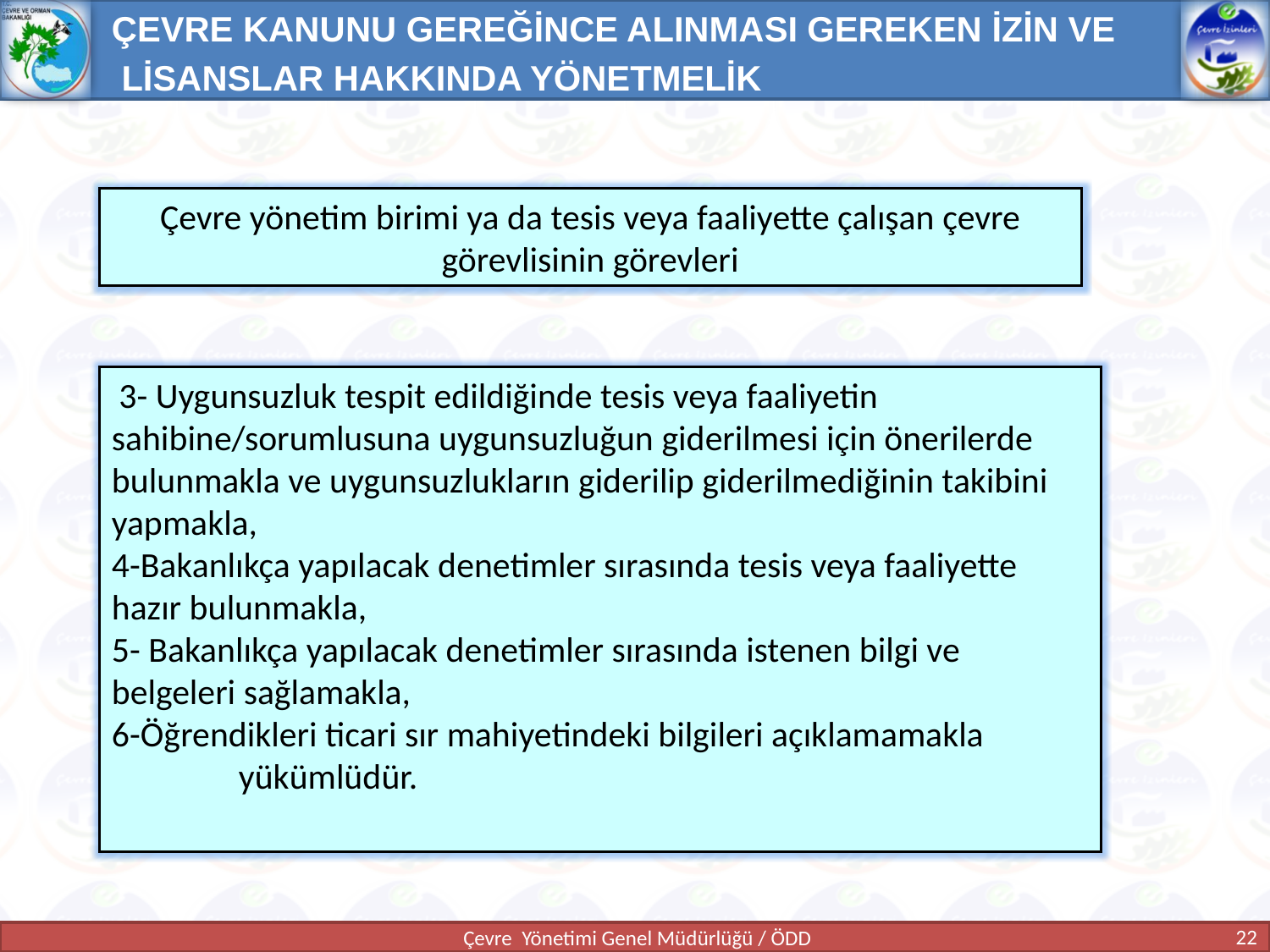

ÇEVRE KANUNU GEREĞİNCE ALINMASI GEREKEN İZİN VE
 LİSANSLAR HAKKINDA YÖNETMELİK
Çevre yönetim birimi ya da tesis veya faaliyette çalışan çevre görevlisinin görevleri
 3- Uygunsuzluk tespit edildiğinde tesis veya faaliyetin sahibine/sorumlusuna uygunsuzluğun giderilmesi için önerilerde bulunmakla ve uygunsuzlukların giderilip giderilmediğinin takibini yapmakla,
4-Bakanlıkça yapılacak denetimler sırasında tesis veya faaliyette hazır bulunmakla,
5- Bakanlıkça yapılacak denetimler sırasında istenen bilgi ve belgeleri sağlamakla,
6-Öğrendikleri ticari sır mahiyetindeki bilgileri açıklamamakla
	yükümlüdür.

22
Çevre  Yönetimi Genel Müdürlüğü / ÖDD